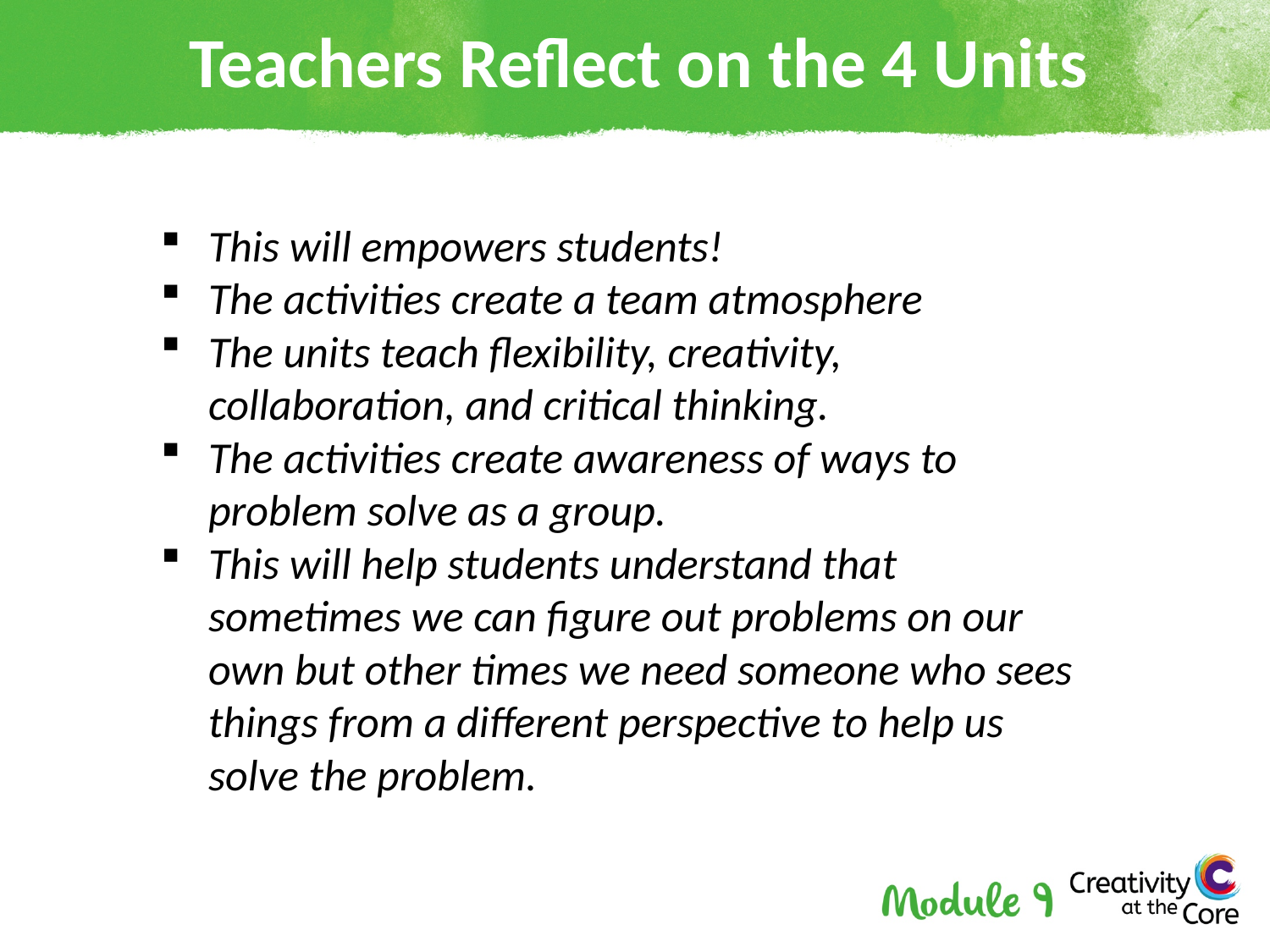

# Teachers Reflect on the 4 Units
This will empowers students!
The activities create a team atmosphere
The units teach flexibility, creativity, collaboration, and critical thinking.
The activities create awareness of ways to problem solve as a group.
This will help students understand that sometimes we can figure out problems on our own but other times we need someone who sees things from a different perspective to help us solve the problem.